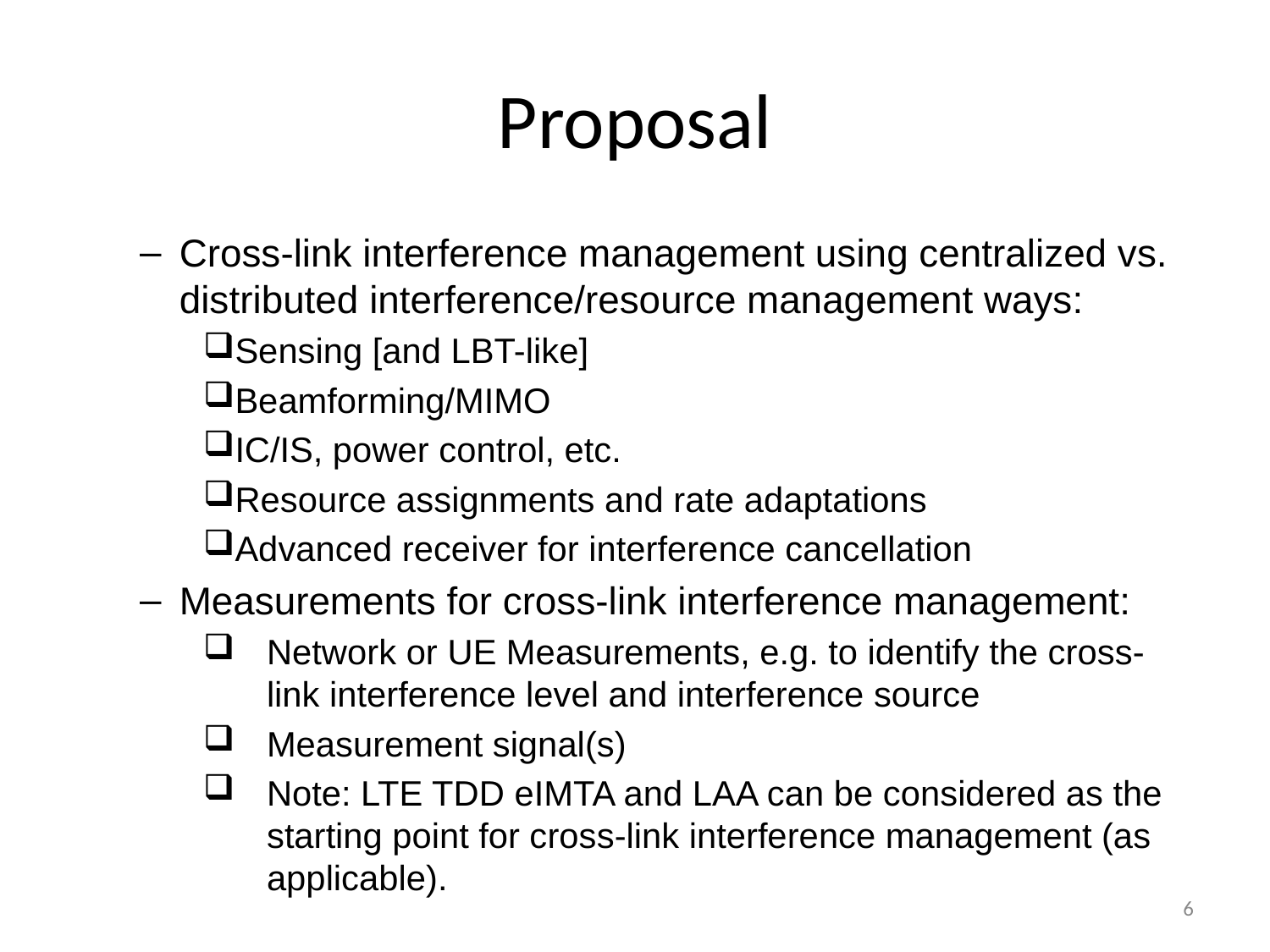

# Proposal
Cross-link interference management using centralized vs. distributed interference/resource management ways:
Sensing [and LBT-like]
Beamforming/MIMO
IC/IS, power control, etc.
Resource assignments and rate adaptations
Advanced receiver for interference cancellation
Measurements for cross-link interference management:
Network or UE Measurements, e.g. to identify the cross-link interference level and interference source
Measurement signal(s)
Note: LTE TDD eIMTA and LAA can be considered as the starting point for cross-link interference management (as applicable).

6